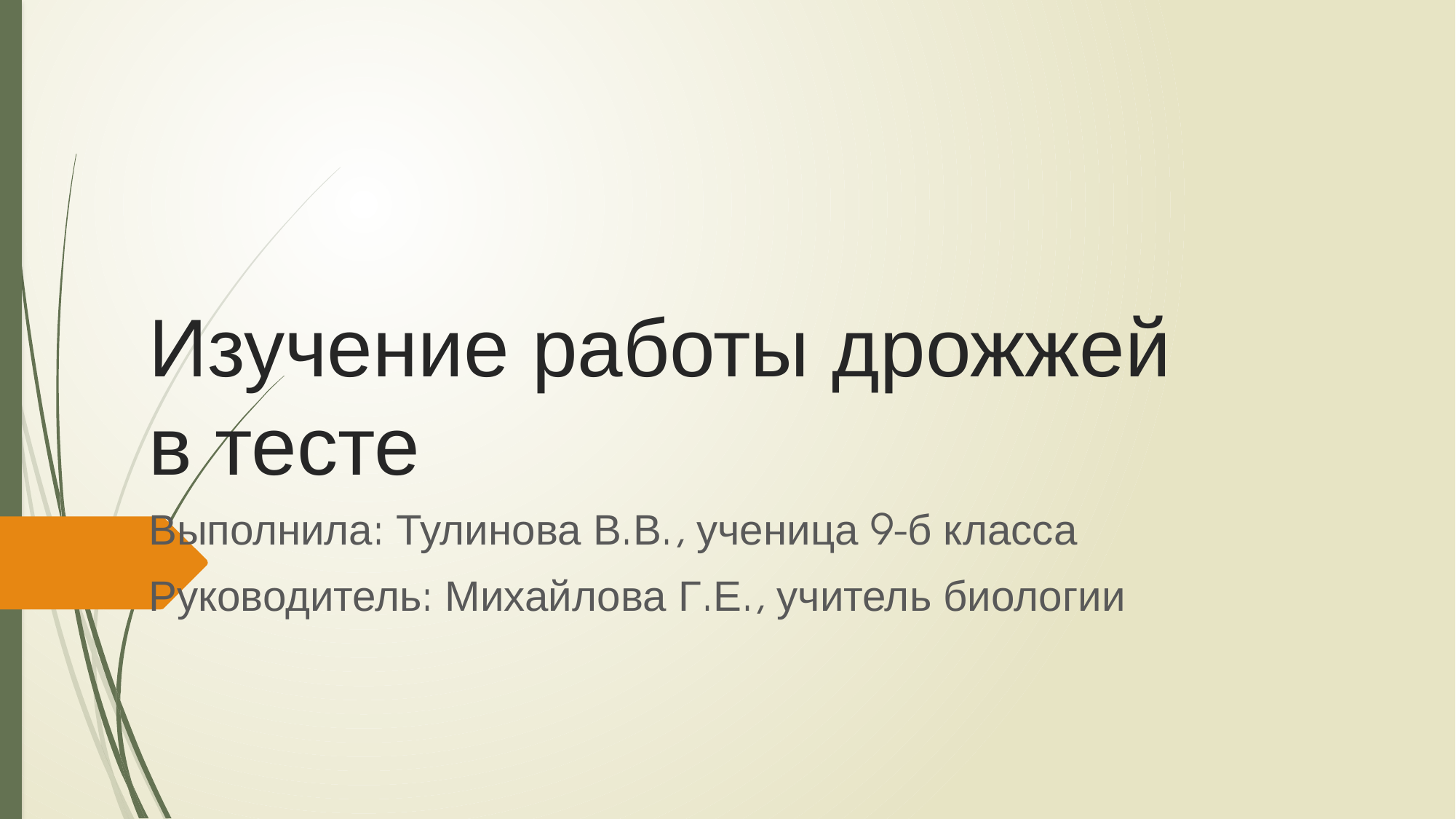

# Изучение работы дрожжей в тесте
Выполнила: Тулинова В.В., ученица 9-б класса
Руководитель: Михайлова Г.Е., учитель биологии